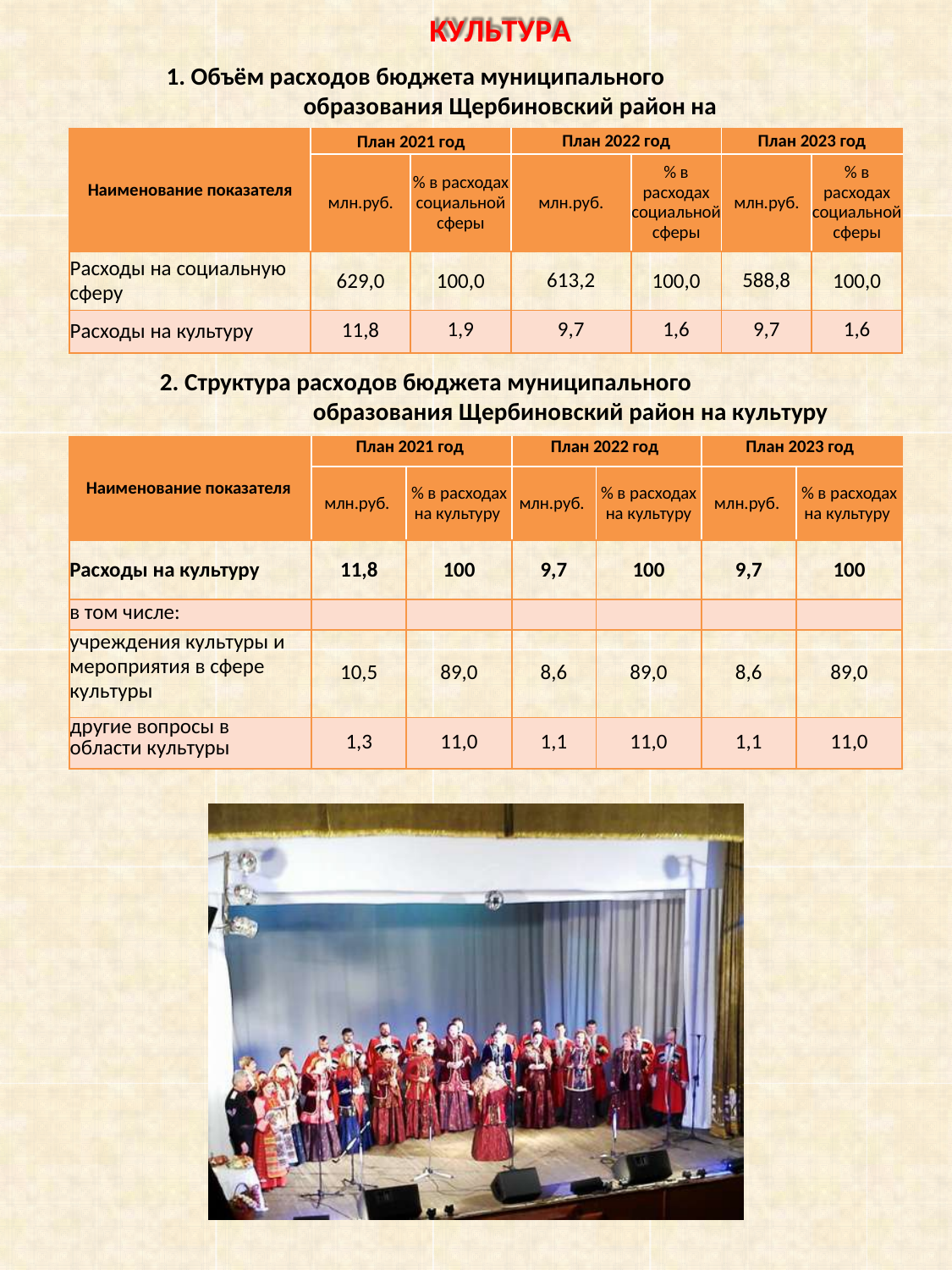

КУЛЬТУРА
1. Объём расходов бюджета муниципального образования Щербиновский район на культуру
| Наименование показателя | План 2021 год |  | План 2022 год |  | План 2023 год |  |
| --- | --- | --- | --- | --- | --- | --- |
|  | млн.руб. | % в расходах социальной сферы | млн.руб. | % в расходах социальной сферы | млн.руб. | % в расходах социальной сферы |
| Расходы на социальную сферу | 629,0 | 100,0 | 613,2 | 100,0 | 588,8 | 100,0 |
| Расходы на культуру | 11,8 | 1,9 | 9,7 | 1,6 | 9,7 | 1,6 |
2. Структура расходов бюджета муниципального образования Щербиновский район на культуру
| Наименование показателя | План 2021 год |  | План 2022 год |  | План 2023 год |  |
| --- | --- | --- | --- | --- | --- | --- |
|  | млн.руб. | % в расходах на культуру | млн.руб. | % в расходах на культуру | млн.руб. | % в расходах на культуру |
| Расходы на культуру | 11,8 | 100 | 9,7 | 100 | 9,7 | 100 |
| в том числе: |  |  |  |  |  |  |
| учреждения культуры и мероприятия в сфере культуры | 10,5 | 89,0 | 8,6 | 89,0 | 8,6 | 89,0 |
| другие вопросы в области культуры | 1,3 | 11,0 | 1,1 | 11,0 | 1,1 | 11,0 |